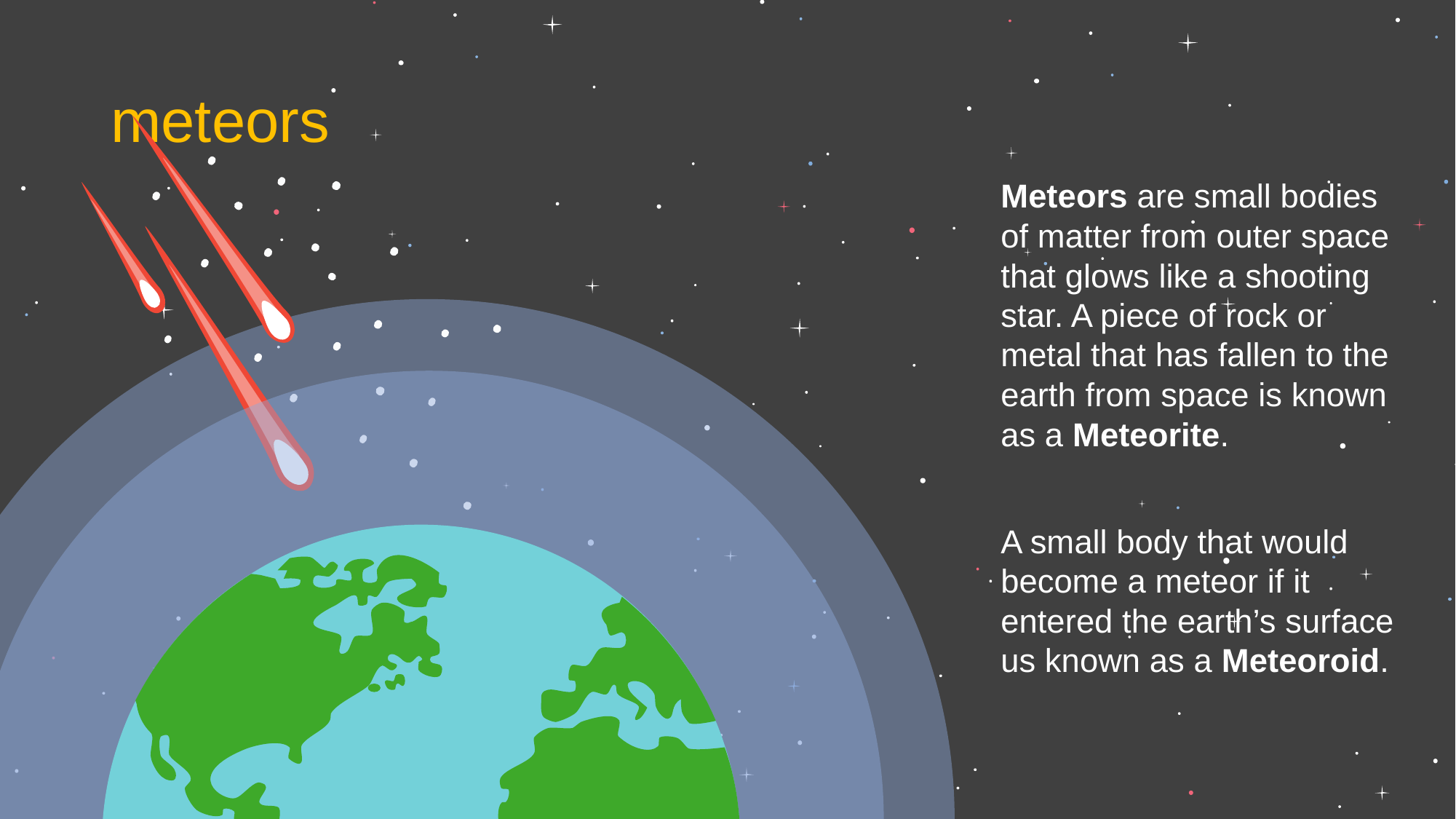

# meteors

Meteors are small bodies of matter from outer space that glows like a shooting star. A piece of rock or metal that has fallen to the earth from space is known as a Meteorite.

A small body that would become a meteor if it entered the earth’s surface us known as a Meteoroid.